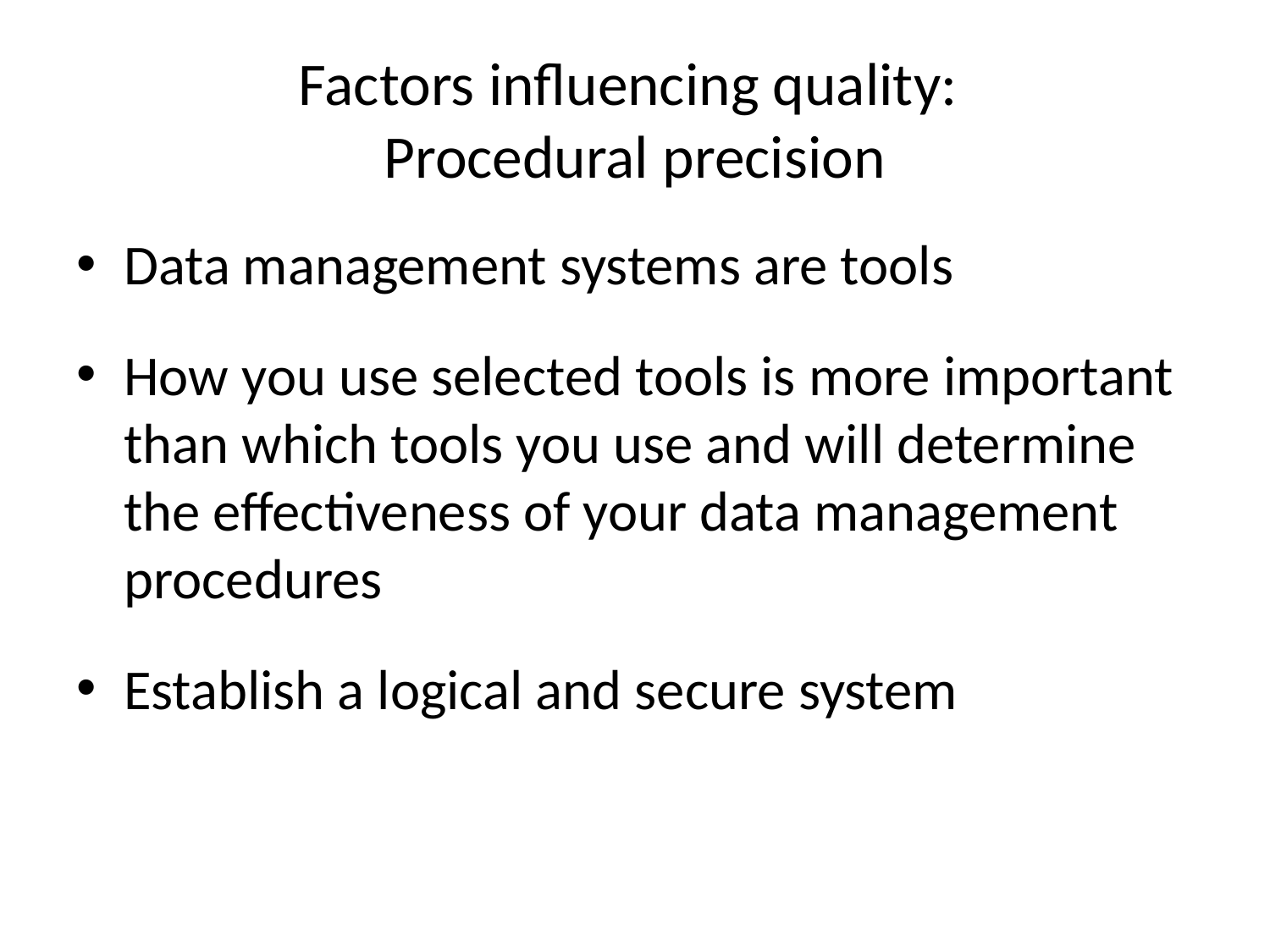

# Factors influencing quality: Procedural precision
Data management systems are tools
How you use selected tools is more important than which tools you use and will determine the effectiveness of your data management procedures
Establish a logical and secure system